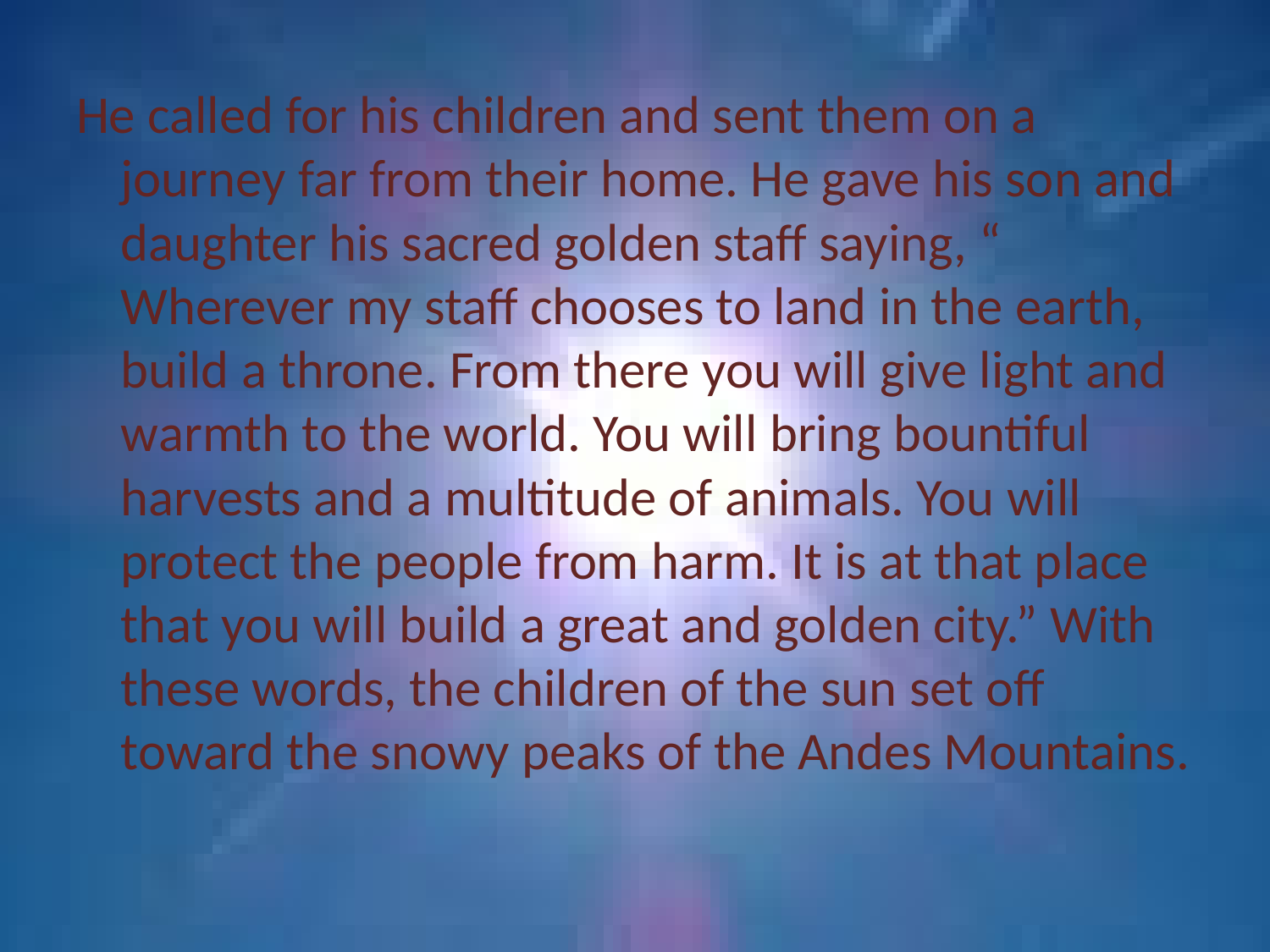

He called for his children and sent them on a journey far from their home. He gave his son and daughter his sacred golden staff saying, “ Wherever my staff chooses to land in the earth, build a throne. From there you will give light and warmth to the world. You will bring bountiful harvests and a multitude of animals. You will protect the people from harm. It is at that place that you will build a great and golden city.” With these words, the children of the sun set off toward the snowy peaks of the Andes Mountains.